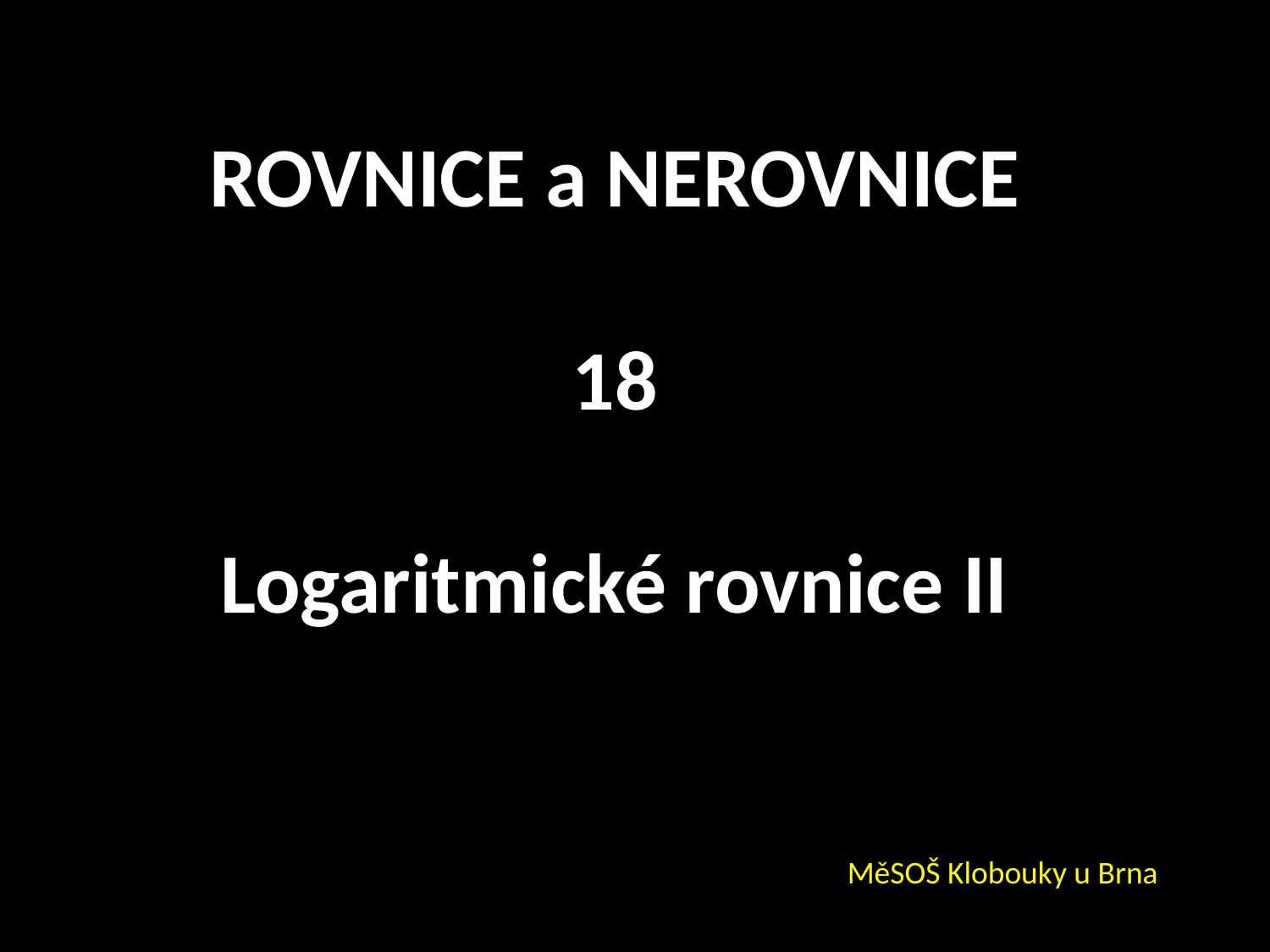

ROVNICE a NEROVNICE

18

Logaritmické rovnice II

MěSOŠ Klobouky u Brna